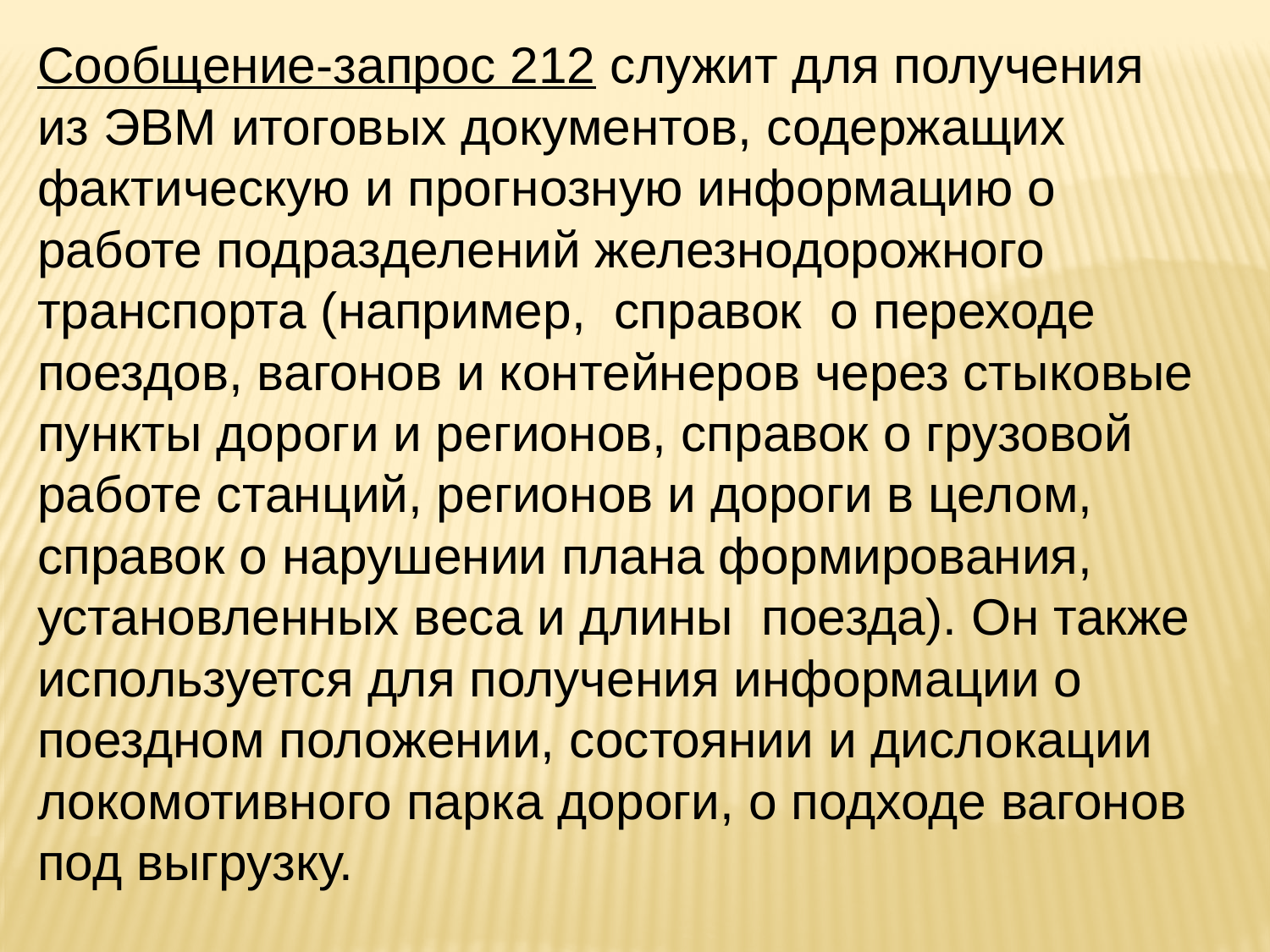

Сообщение-запрос 212 служит для получения из ЭВМ итоговых документов, содержащих фактическую и прогнозную информацию о работе подразделений железнодорожного транспорта (например,  справок  о переходе  поездов, вагонов и контейнеров через стыковые пункты дороги и регионов, справок о грузовой работе станций, регионов и дороги в целом, справок о нарушении плана формирования, установленных веса и длины  поезда). Он также используется для получения информации о поездном положении, состоянии и дислокации локомотивного парка дороги, о подходе вагонов под выгрузку.